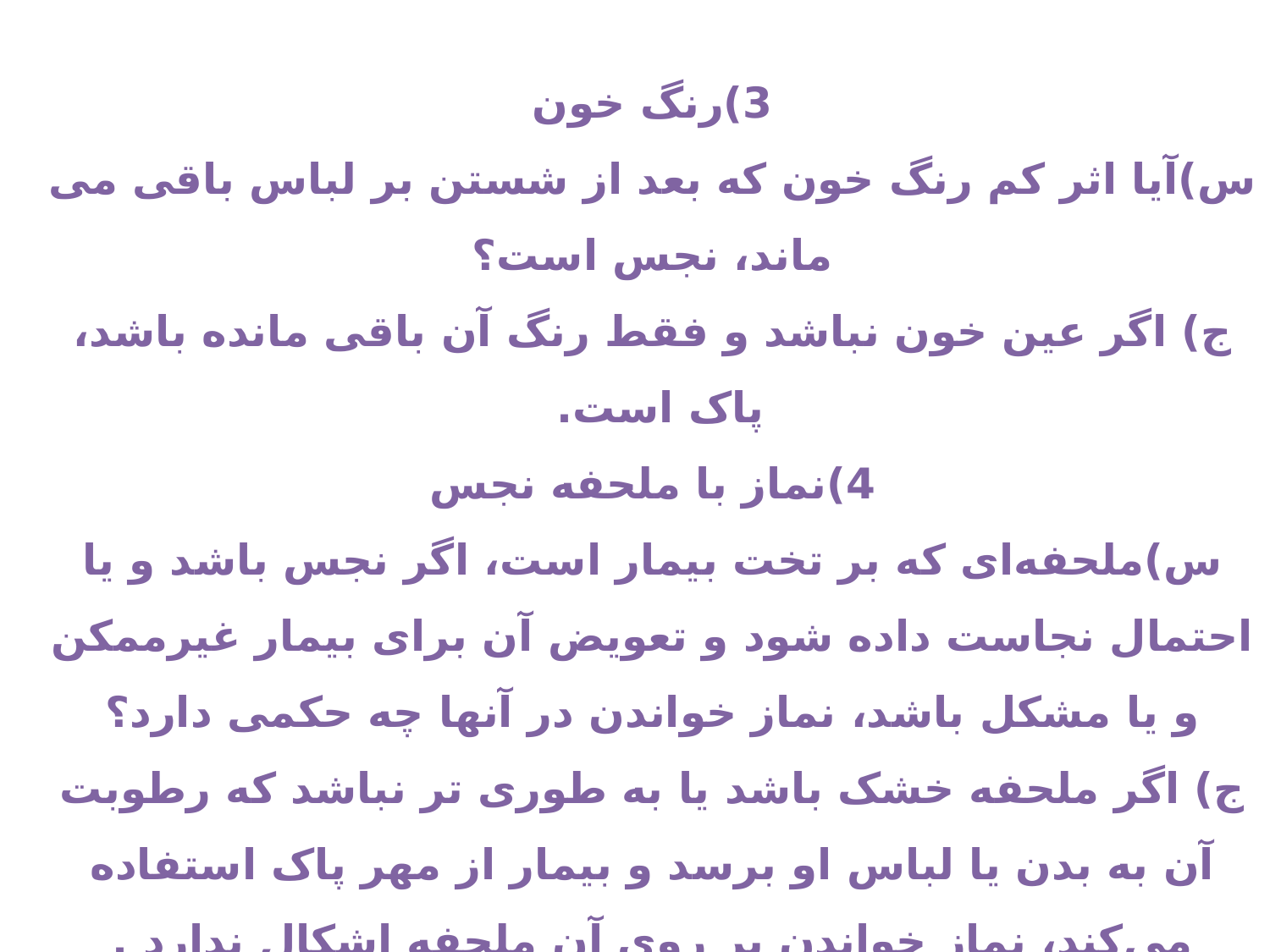

3)رنگ خون
س)آیا اثر کم رنگ خون که بعد از شستن بر لباس باقى مى ماند، نجس است؟
ج) اگر عین خون نباشد و فقط رنگ آن باقى مانده باشد، پاک است.
4)نماز با ملحفه نجس
س)ملحفه‌اى که بر تخت بیمار است، اگر نجس باشد و یا احتمال نجاست داده شود و تعویض آن براى بیمار غیرممکن و یا مشکل باشد، نماز خواندن در آنها چه حکمى دارد؟
ج) اگر ملحفه خشک باشد یا به طورى تر نباشد که رطوبت آن به بدن یا لباس او برسد و بیمار از مهر پاک استفاده می‌کند، نماز خواندن بر روی آن ملحفه اشکال ندارد .
تبصره. اگر احتمال می‌دهد و یا شک دارد که ملحفه نجس است، به شک اعتنایی نکند و می‌تواند بر روی آن نماز بخواند.